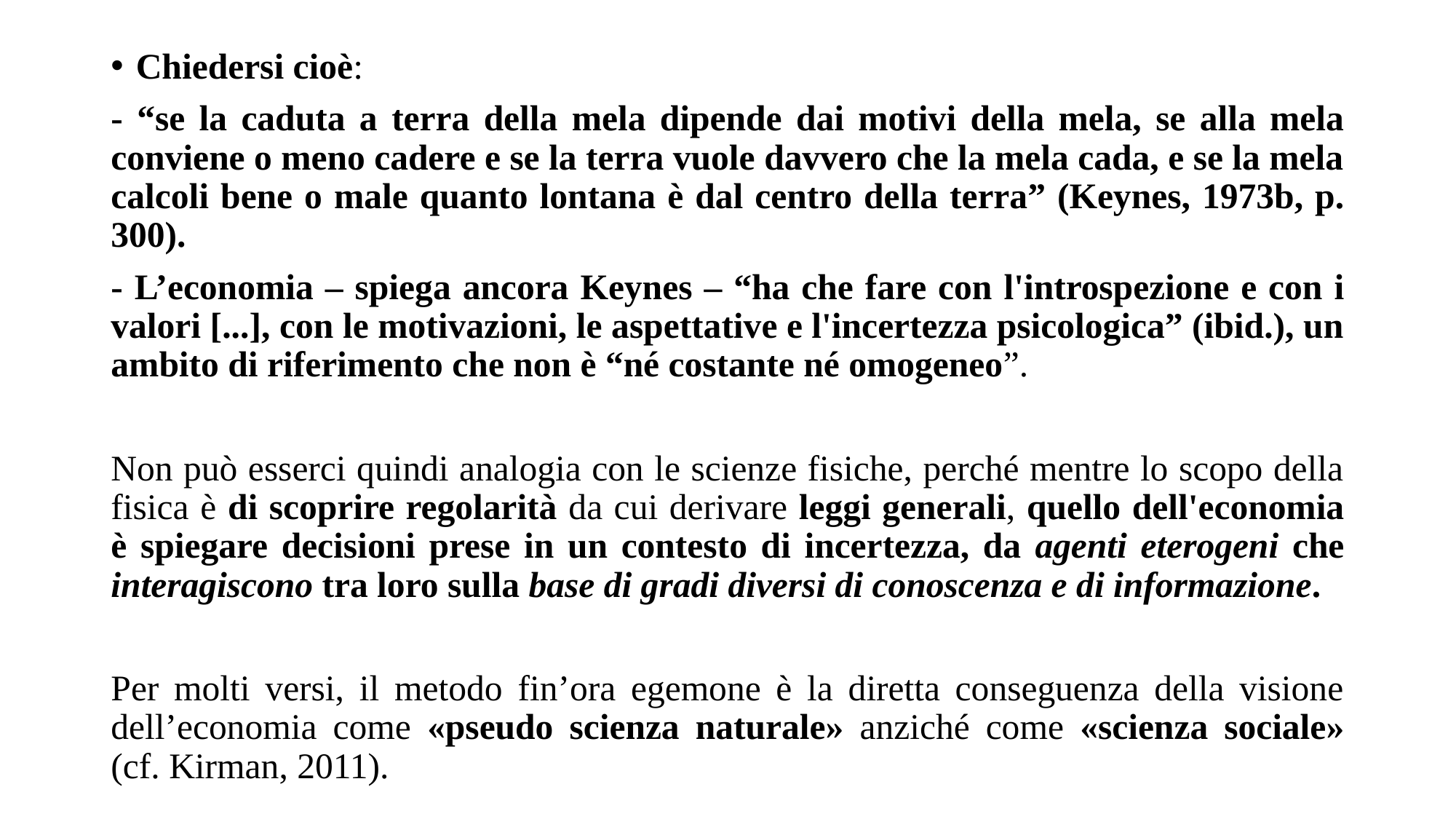

Chiedersi cioè:
- “se la caduta a terra della mela dipende dai motivi della mela, se alla mela conviene o meno cadere e se la terra vuole davvero che la mela cada, e se la mela calcoli bene o male quanto lontana è dal centro della terra” (Keynes, 1973b, p. 300).
- L’economia – spiega ancora Keynes – “ha che fare con l'introspezione e con i valori [...], con le motivazioni, le aspettative e l'incertezza psicologica” (ibid.), un ambito di riferimento che non è “né costante né omogeneo”.

Non può esserci quindi analogia con le scienze fisiche, perché mentre lo scopo della fisica è di scoprire regolarità da cui derivare leggi generali, quello dell'economia è spiegare decisioni prese in un contesto di incertezza, da agenti eterogeni che interagiscono tra loro sulla base di gradi diversi di conoscenza e di informazione.

Per molti versi, il metodo fin’ora egemone è la diretta conseguenza della visione dell’economia come «pseudo scienza naturale» anziché come «scienza sociale» (cf. Kirman, 2011).